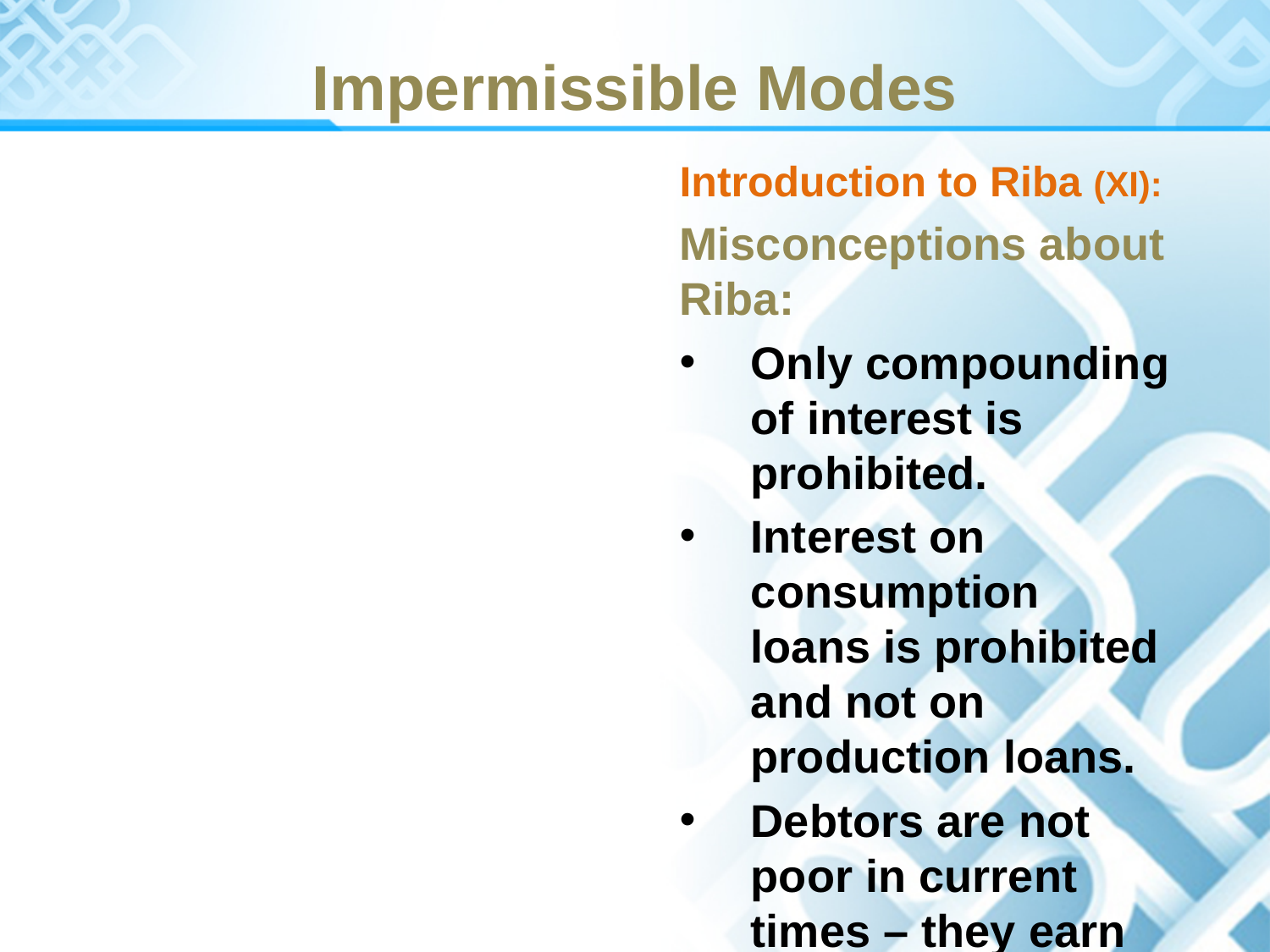

Impermissible Modes
Introduction to Riba (XI):
Misconceptions about Riba:
Only compounding of interest is prohibited.
Interest on consumption loans is prohibited and not on production loans.
Debtors are not poor in current times – they earn huge profit so they pay interest.